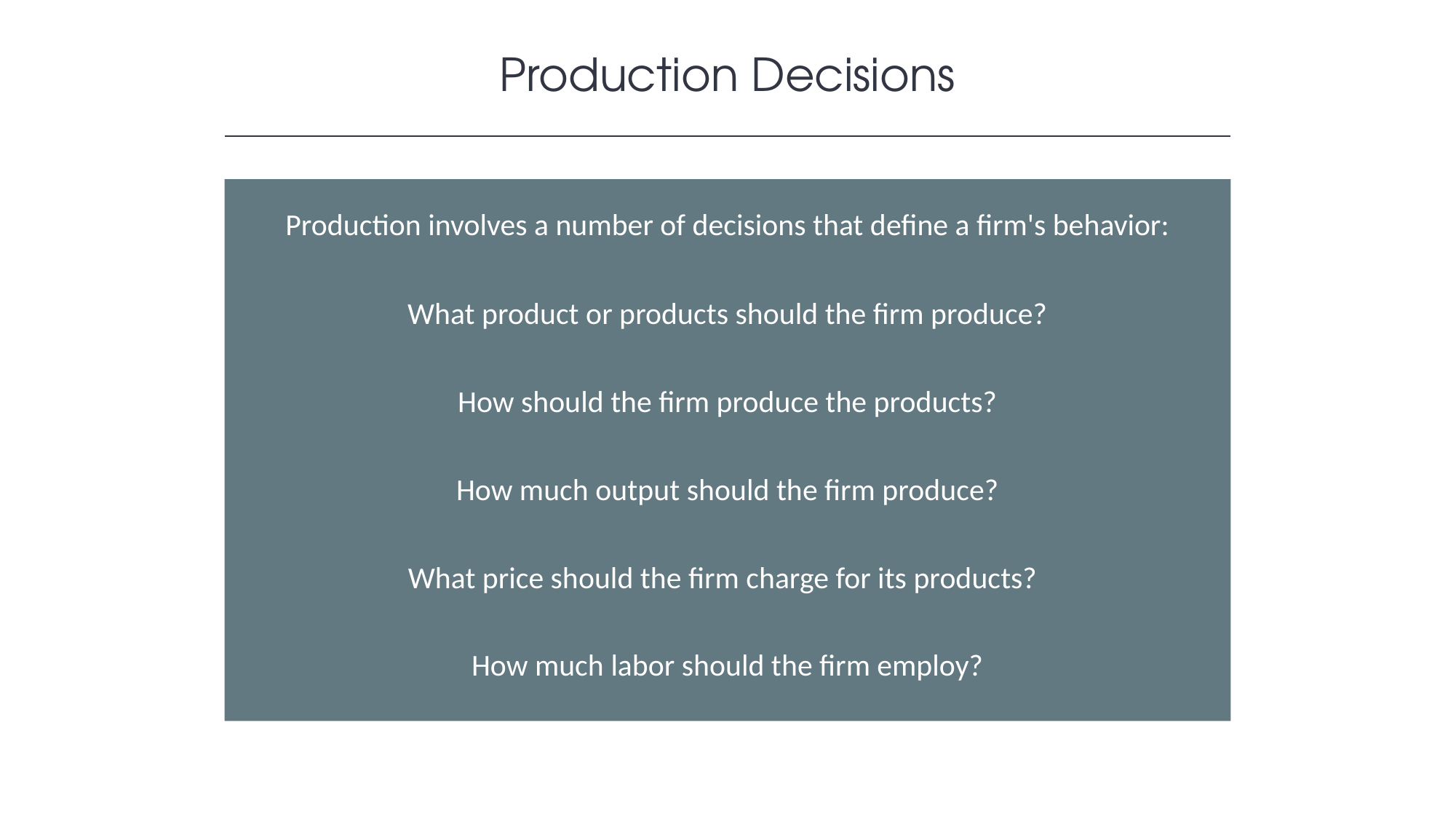

Production Decisions

Production involves a number of decisions that define a firm's behavior:
What product or products should the firm produce?
How should the firm produce the products?
How much output should the firm produce?
What price should the firm charge for its products?
How much labor should the firm employ?